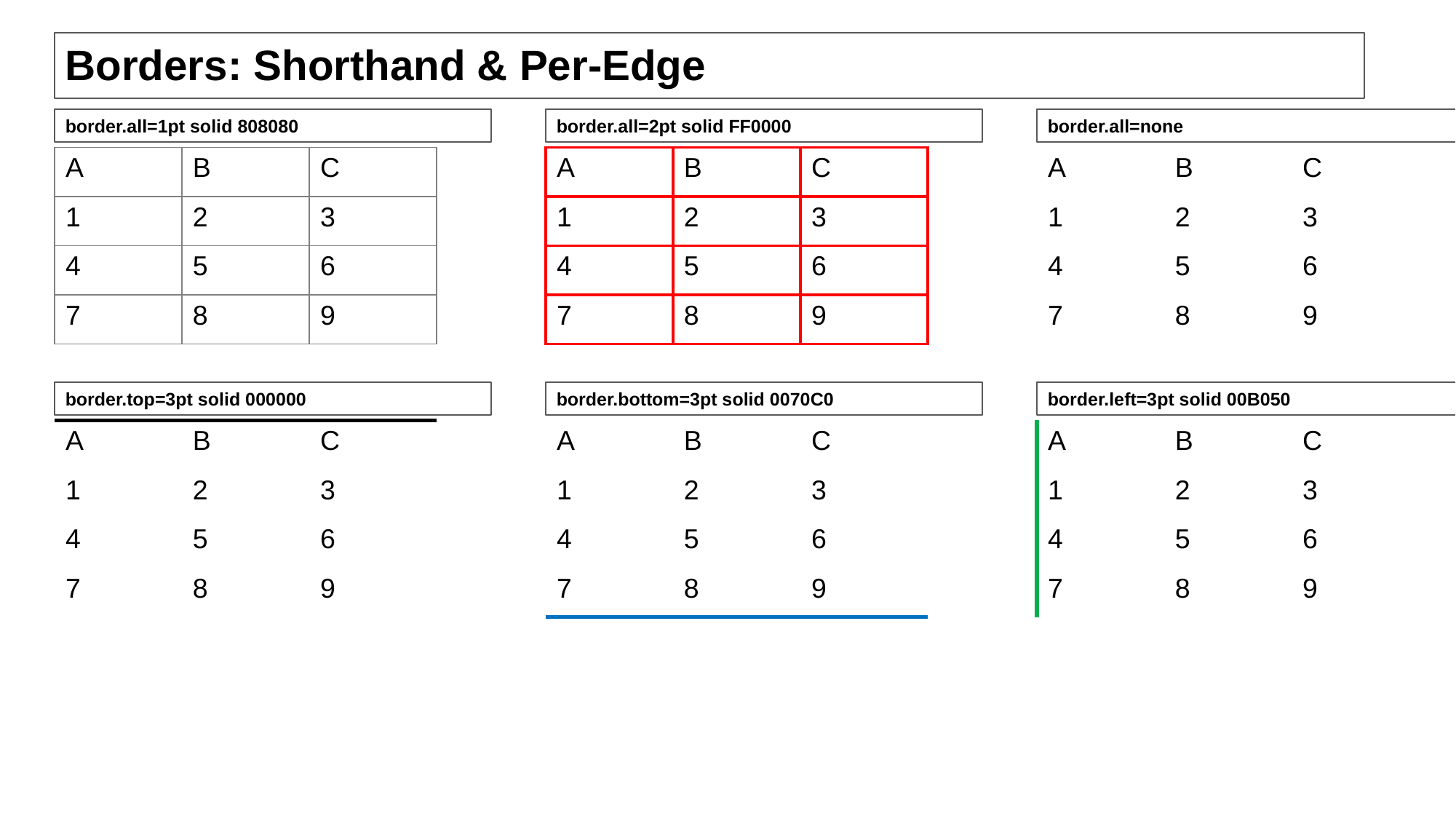

Borders: Shorthand & Per-Edge
border.all=1pt solid 808080
border.all=2pt solid FF0000
border.all=none
| A | B | C |
| --- | --- | --- |
| 1 | 2 | 3 |
| 4 | 5 | 6 |
| 7 | 8 | 9 |
| A | B | C |
| --- | --- | --- |
| 1 | 2 | 3 |
| 4 | 5 | 6 |
| 7 | 8 | 9 |
| A | B | C |
| --- | --- | --- |
| 1 | 2 | 3 |
| 4 | 5 | 6 |
| 7 | 8 | 9 |
border.top=3pt solid 000000
border.bottom=3pt solid 0070C0
border.left=3pt solid 00B050
| A | B | C |
| --- | --- | --- |
| 1 | 2 | 3 |
| 4 | 5 | 6 |
| 7 | 8 | 9 |
| A | B | C |
| --- | --- | --- |
| 1 | 2 | 3 |
| 4 | 5 | 6 |
| 7 | 8 | 9 |
| A | B | C |
| --- | --- | --- |
| 1 | 2 | 3 |
| 4 | 5 | 6 |
| 7 | 8 | 9 |